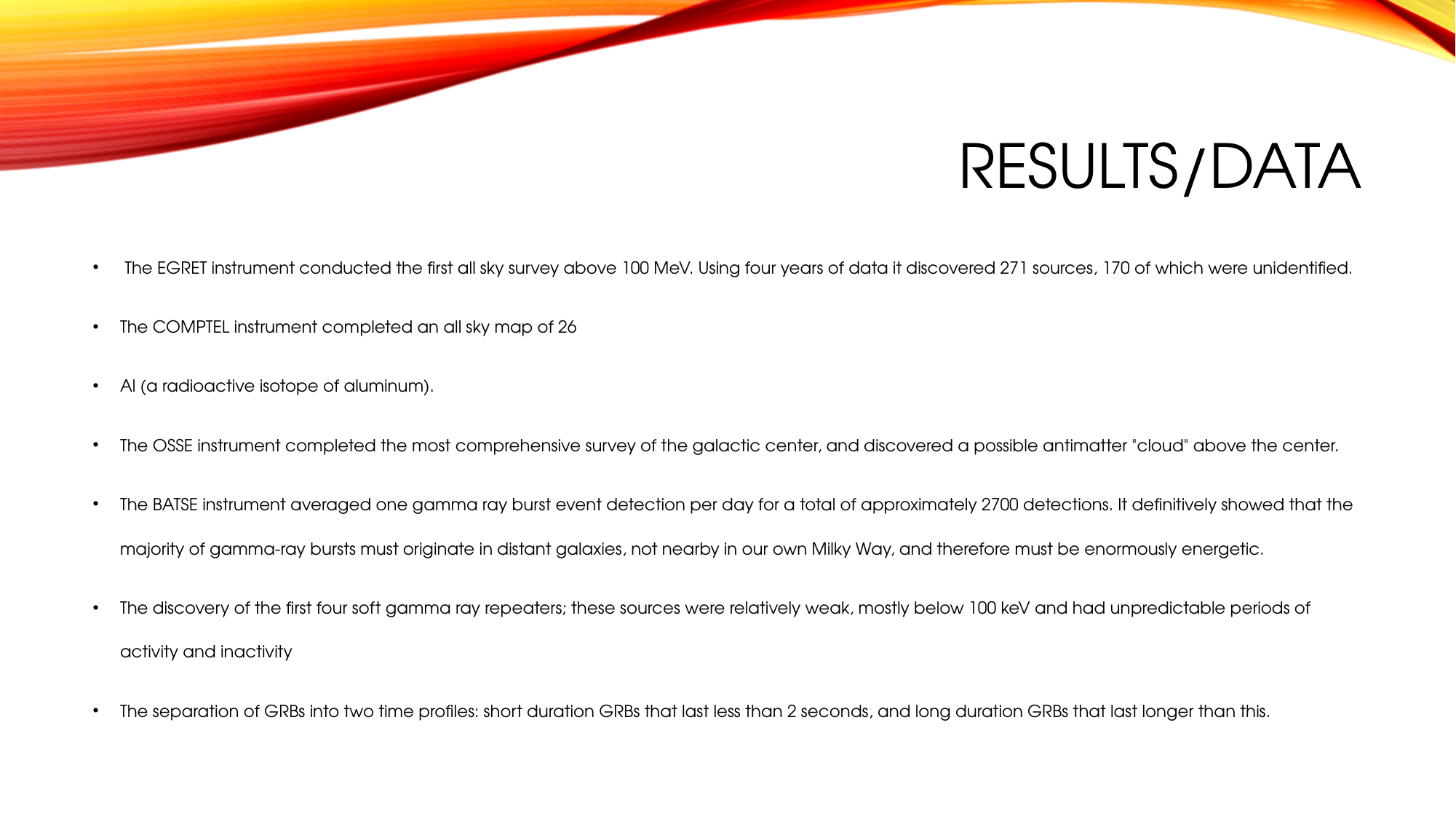

# Results/data

 The EGRET instrument conducted the first all sky survey above 100 MeV. Using four years of data it discovered 271 sources, 170 of which were unidentified.
The COMPTEL instrument completed an all sky map of 26
Al (a radioactive isotope of aluminum).
The OSSE instrument completed the most comprehensive survey of the galactic center, and discovered a possible antimatter "cloud" above the center.
The BATSE instrument averaged one gamma ray burst event detection per day for a total of approximately 2700 detections. It definitively showed that the majority of gamma-ray bursts must originate in distant galaxies, not nearby in our own Milky Way, and therefore must be enormously energetic.
The discovery of the first four soft gamma ray repeaters; these sources were relatively weak, mostly below 100 keV and had unpredictable periods of activity and inactivity
The separation of GRBs into two time profiles: short duration GRBs that last less than 2 seconds, and long duration GRBs that last longer than this.